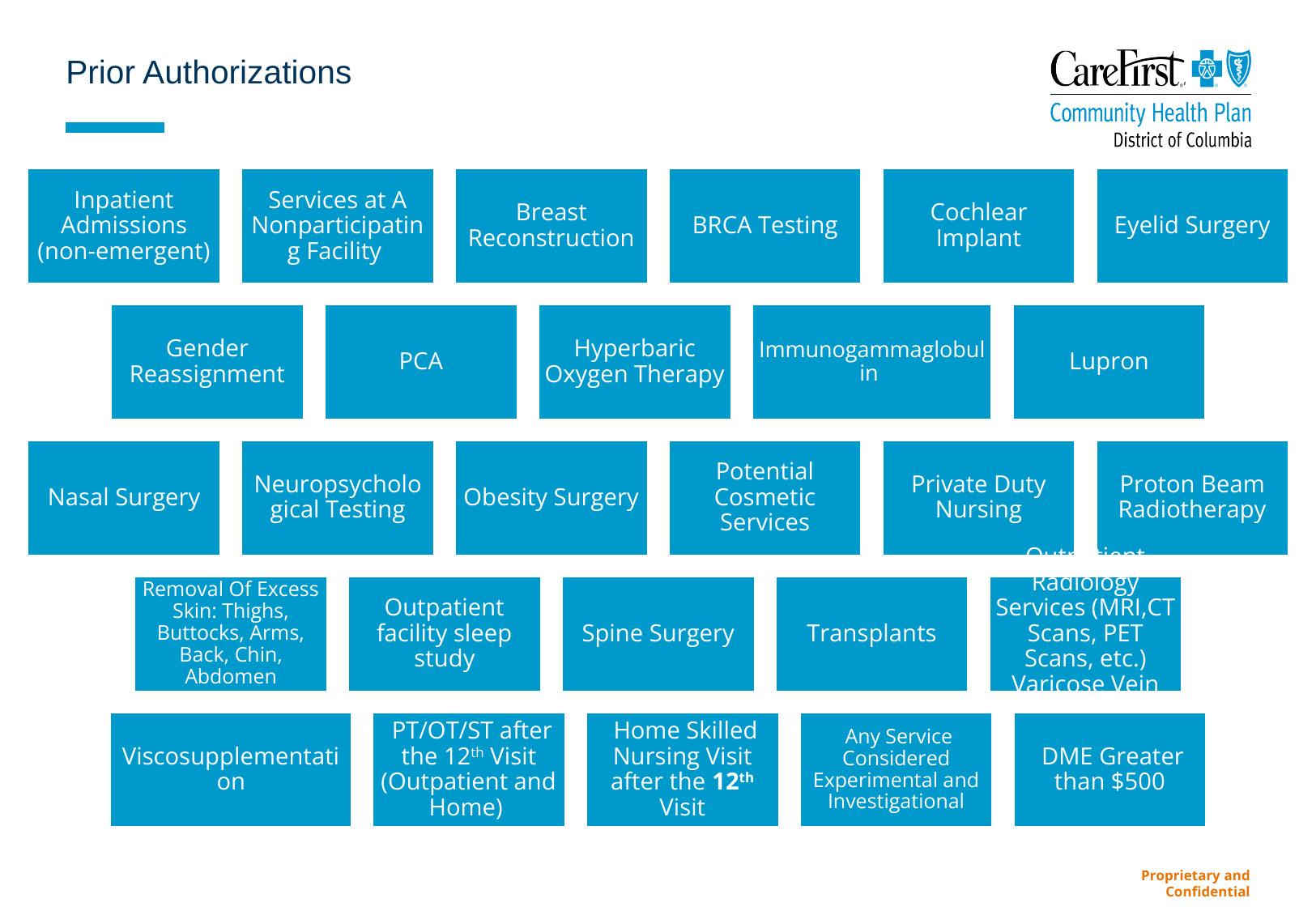

# Prior Authorizations
Inpatient Admissions (non-emergent)
Services at A Nonparticipating Facility
Breast Reconstruction
BRCA Testing
Cochlear Implant
Eyelid Surgery
Gender Reassignment
PCA
Hyperbaric Oxygen Therapy
Immunogammaglobulin
Lupron
Nasal Surgery
Neuropsychological Testing
Obesity Surgery
Potential Cosmetic Services
Private Duty Nursing
Proton Beam Radiotherapy
Removal Of Excess Skin: Thighs, Buttocks, Arms, Back, Chin, Abdomen
Outpatient facility sleep study
Spine Surgery
Transplants
Outpatient Radiology Services (MRI,CT Scans, PET Scans, etc.) Varicose Vein Treatment
Viscosupplementation
 PT/OT/ST after the 12th Visit (Outpatient and Home)
 Home Skilled Nursing Visit after the 12th Visit
 Any Service Considered Experimental and Investigational
 DME Greater than $500
Proprietary and Confidential